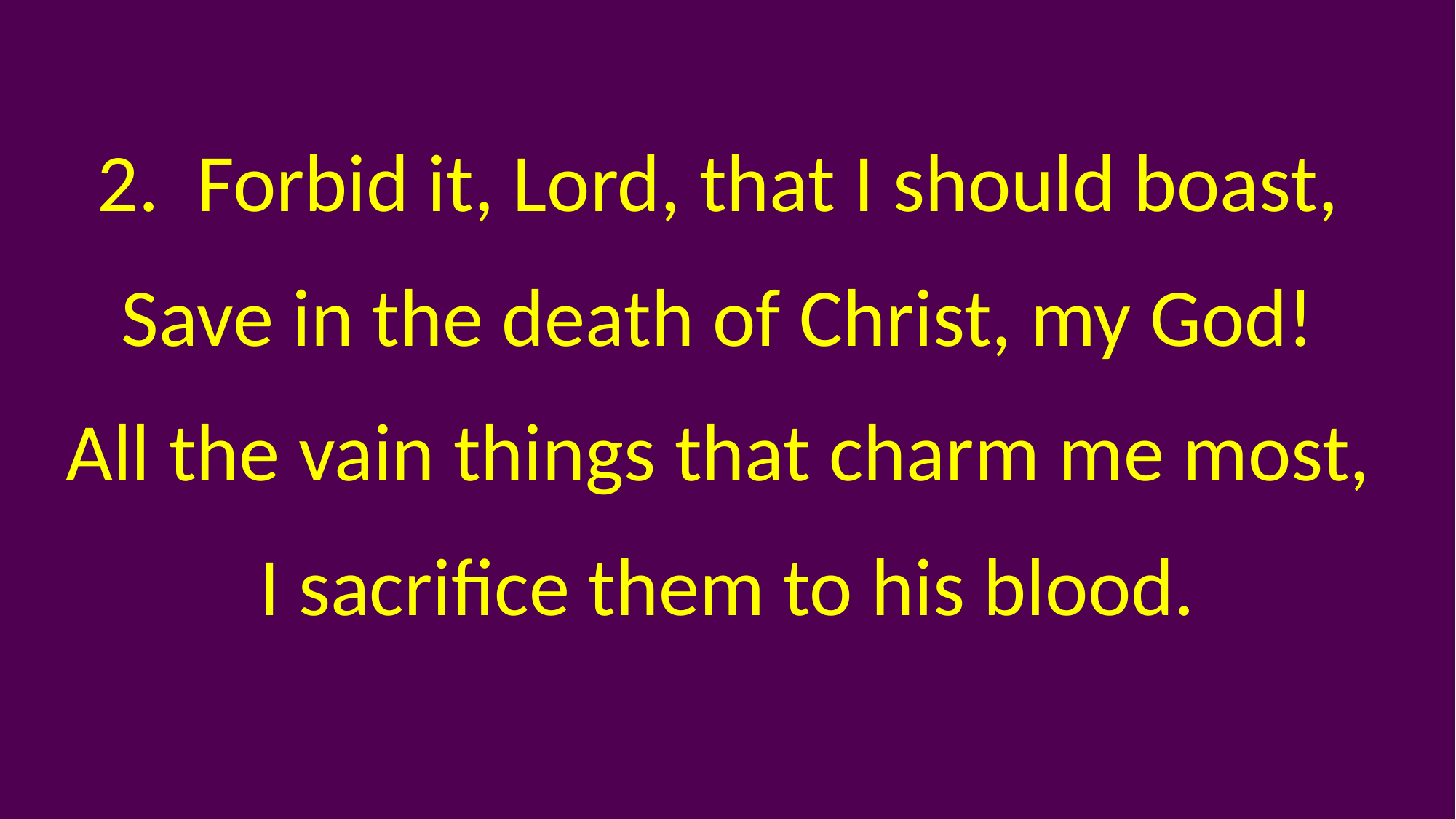

2.  Forbid it, Lord, that I should boast,
Save in the death of Christ, my God!
All the vain things that charm me most,
I sacrifice them to his blood.